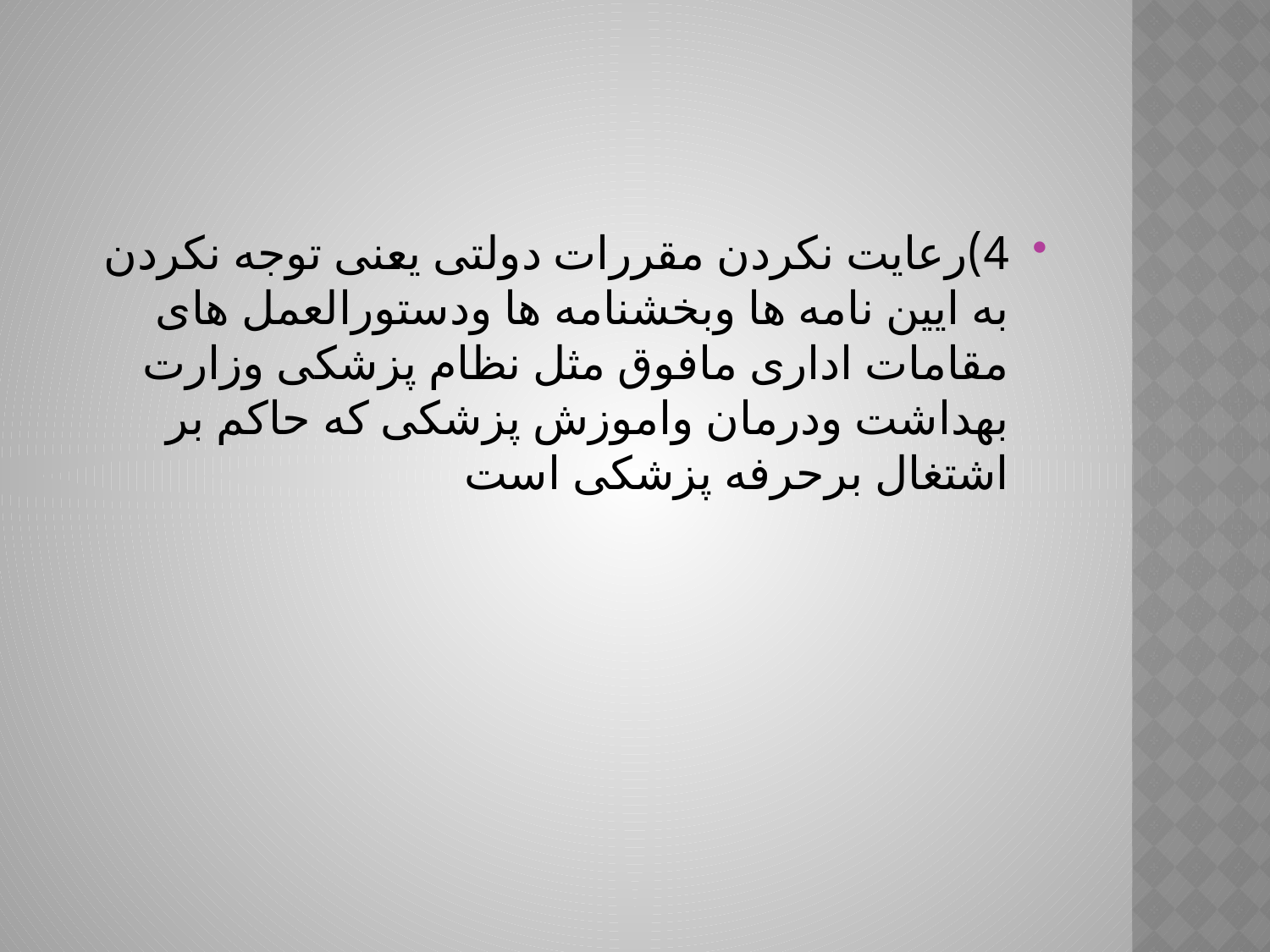

4)رعایت نکردن مقررات دولتی یعنی توجه نکردن به ایین نامه ها وبخشنامه ها ودستورالعمل های مقامات اداری مافوق مثل نظام پزشکی وزارت بهداشت ودرمان واموزش پزشکی که حاکم بر اشتغال برحرفه پزشکی است